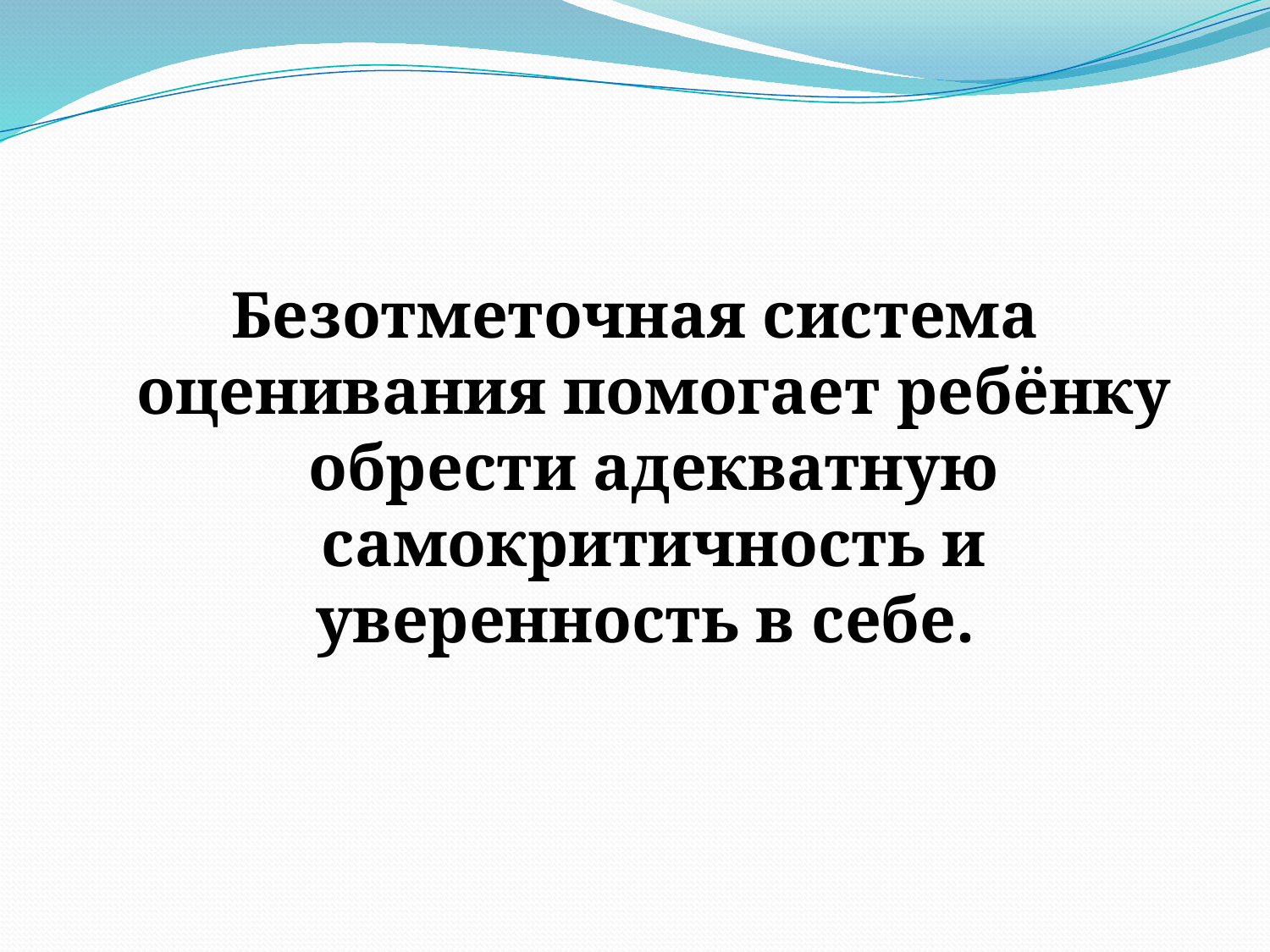

Безотметочная система оценивания помогает ребёнку обрести адекватную самокритичность и уверенность в себе.